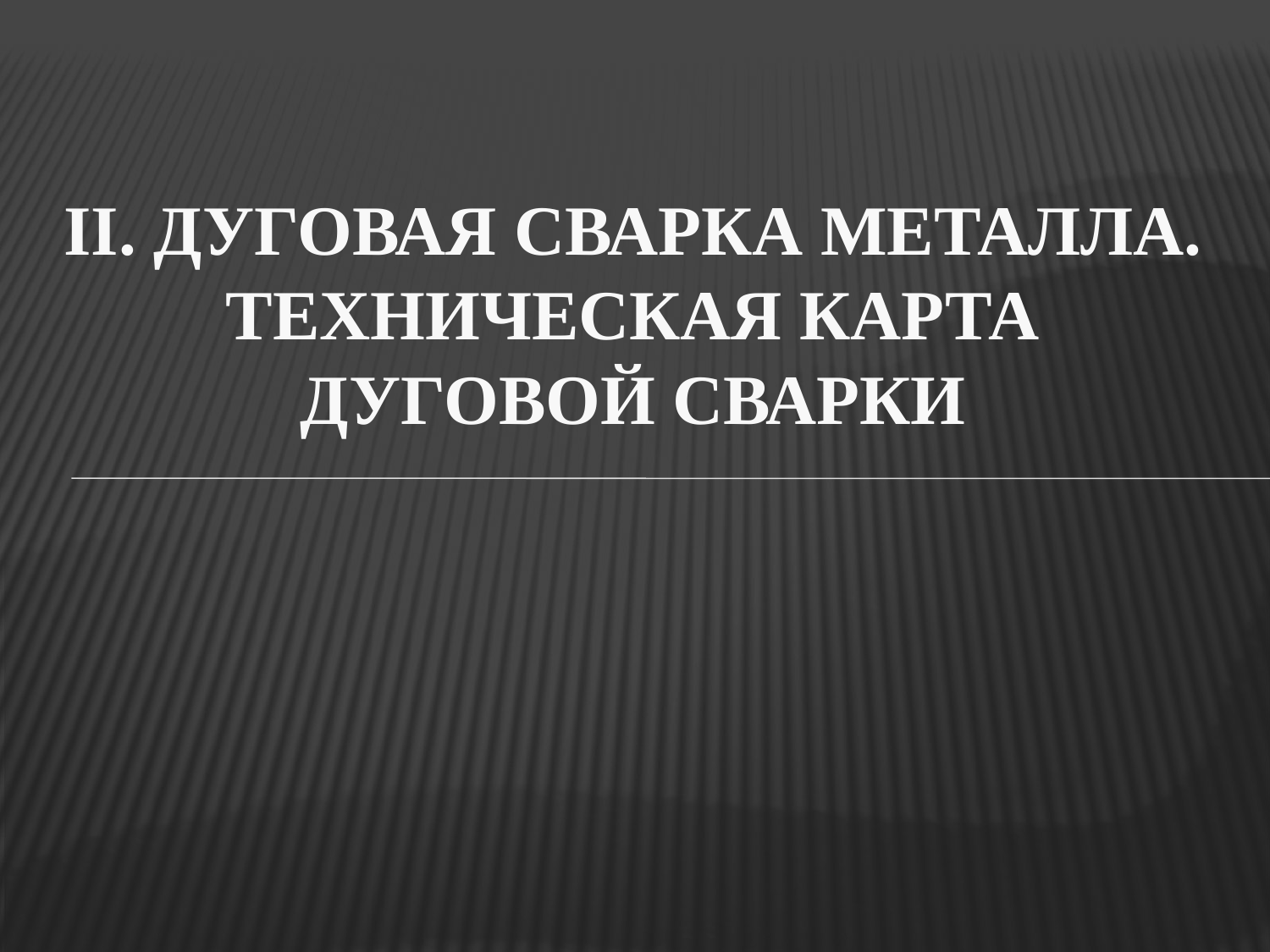

# II. ДУГОВАЯ СВАРКА МЕТАЛЛА. ТЕХНИЧЕСКАЯ КАРТА ДУГОВОЙ СВАРКИ